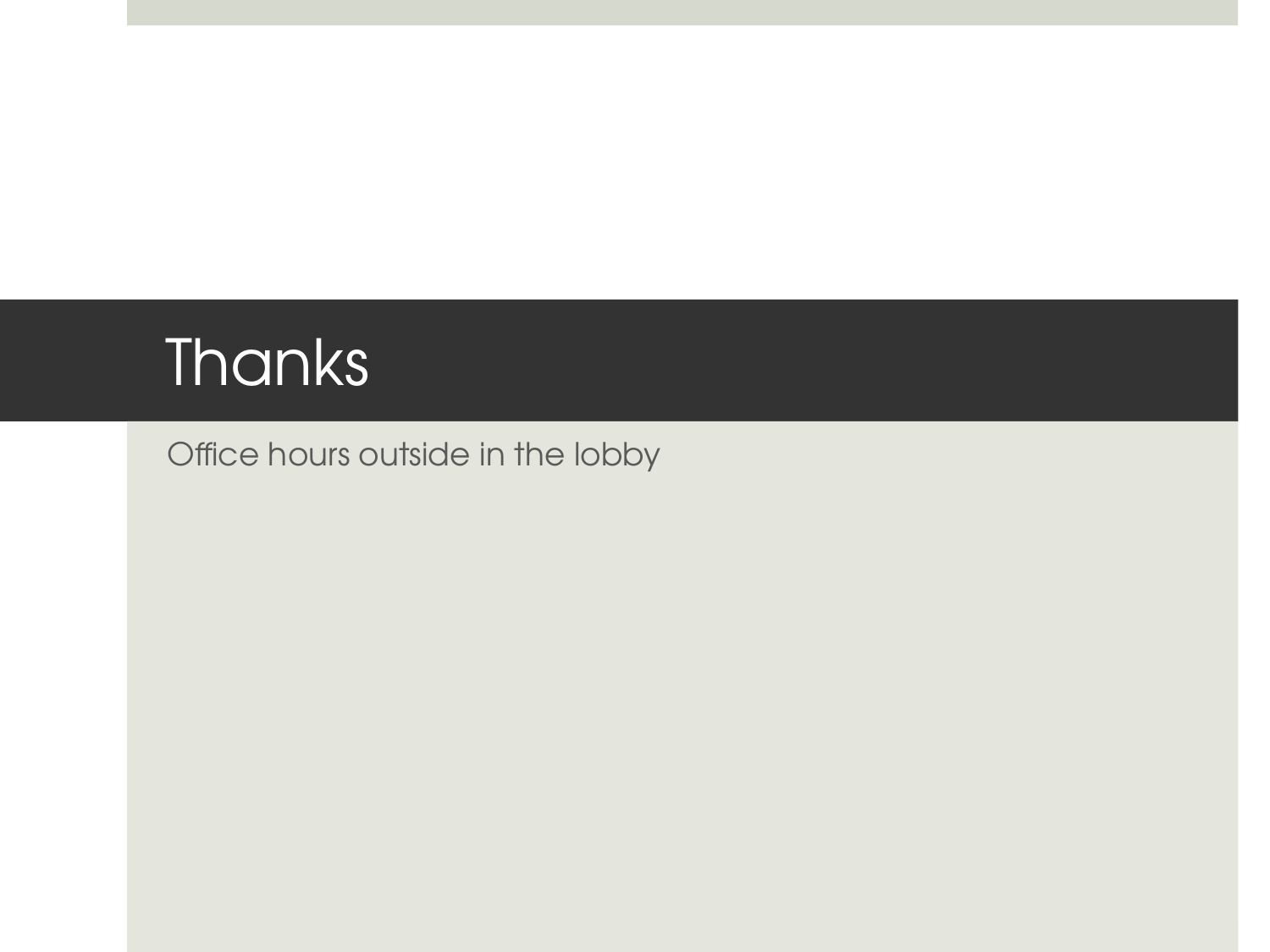

# Thanks
Office hours outside in the lobby